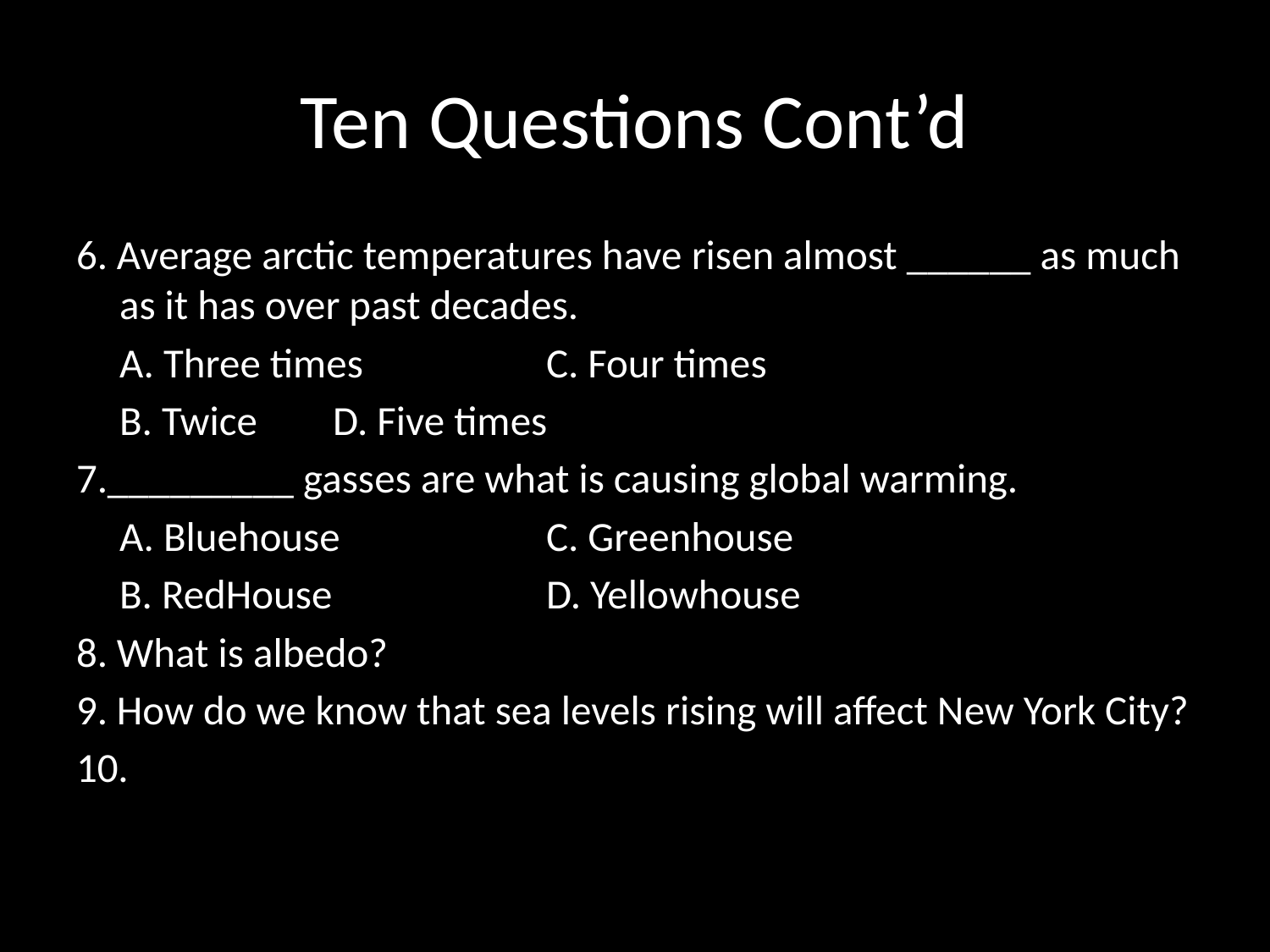

# Ten Questions Cont’d
6. Average arctic temperatures have risen almost ______ as much as it has over past decades.
				A. Three times		C. Four times
				B. Twice				D. Five times
7._________ gasses are what is causing global warming.
				A. Bluehouse		C. Greenhouse
				B. RedHouse 		D. Yellowhouse
8. What is albedo?
9. How do we know that sea levels rising will affect New York City?
10.